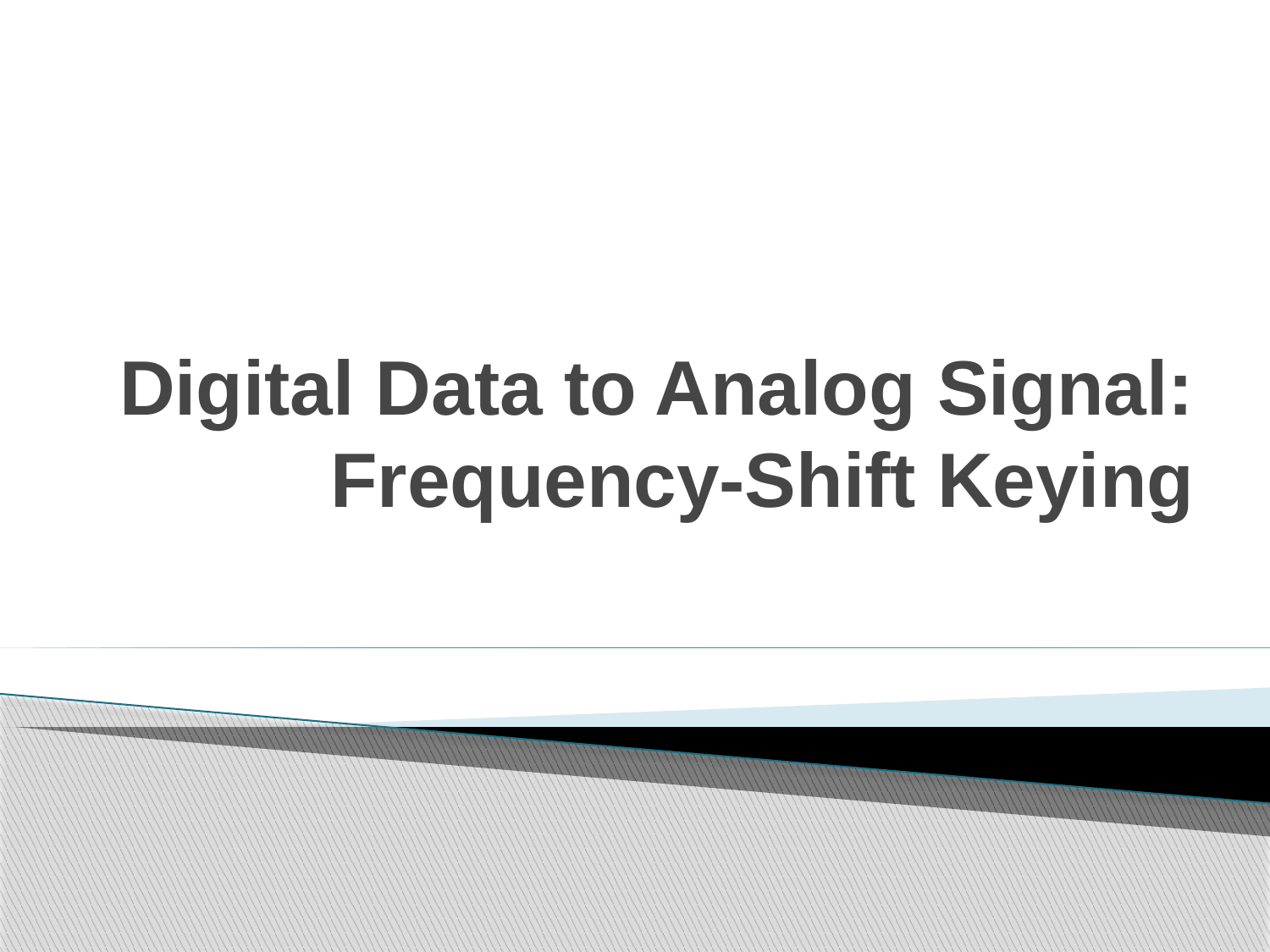

# Digital Data to Analog Signal: Frequency-Shift Keying